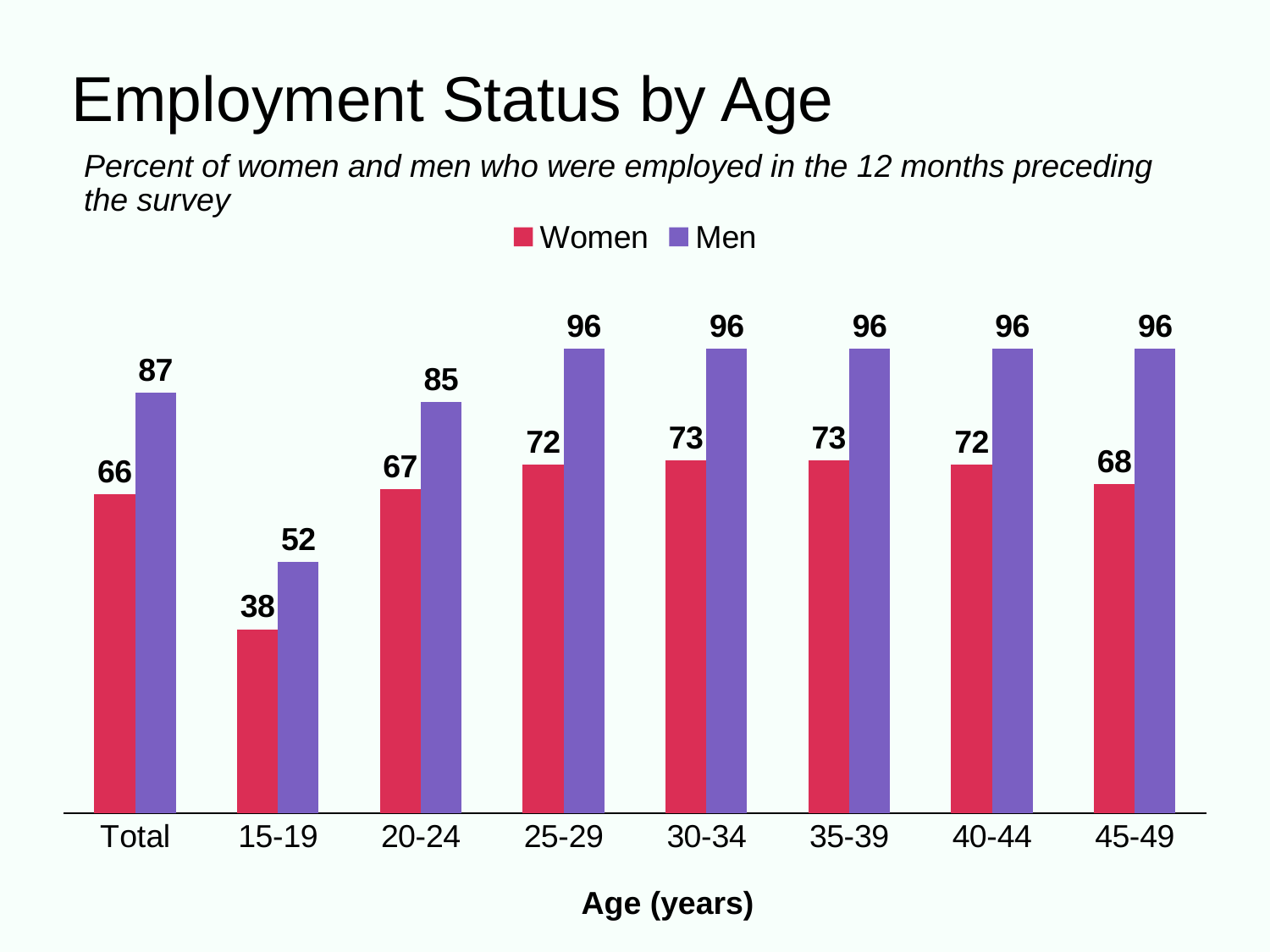

# Employment Status by Age
Percent of women and men who were employed in the 12 months preceding the survey

### Chart

| Category | Women | Men |
|---|---|---|
| Total | 66.0 | 87.0 |
| 15-19 | 38.0 | 52.0 |
| 20-24 | 67.0 | 85.0 |
| 25-29 | 72.0 | 96.0 |
| 30-34 | 73.0 | 96.0 |
| 35-39 | 73.0 | 96.0 |
| 40-44 | 72.0 | 96.0 |
| 45-49 | 68.0 | 96.0 |
Age (years)